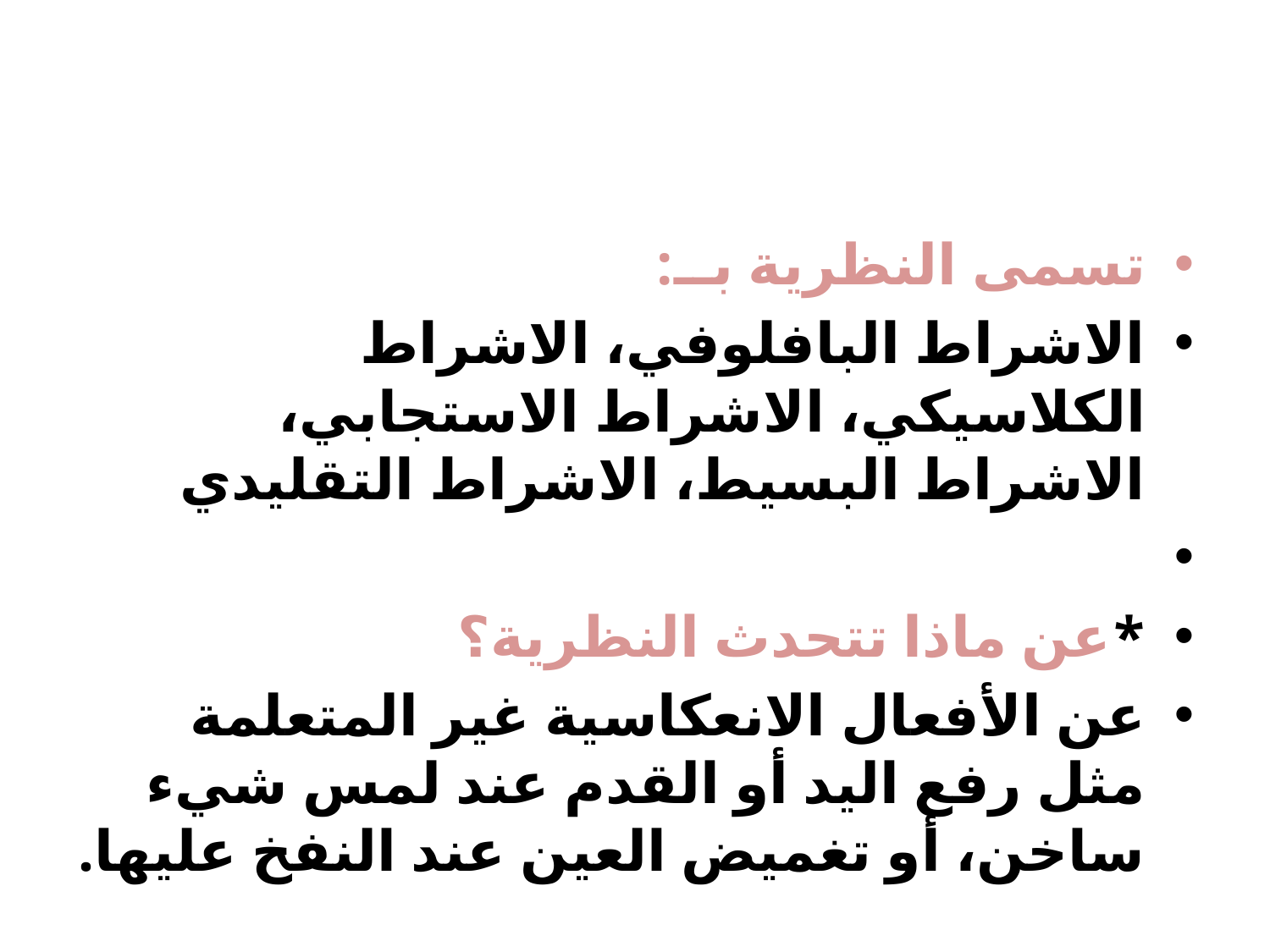

تسمى النظرية بــ:
الاشراط البافلوفي، الاشراط الكلاسيكي، الاشراط الاستجابي، الاشراط البسيط، الاشراط التقليدي

*عن ماذا تتحدث النظرية؟
عن الأفعال الانعكاسية غير المتعلمة مثل رفع اليد أو القدم عند لمس شيء ساخن، أو تغميض العين عند النفخ عليها.